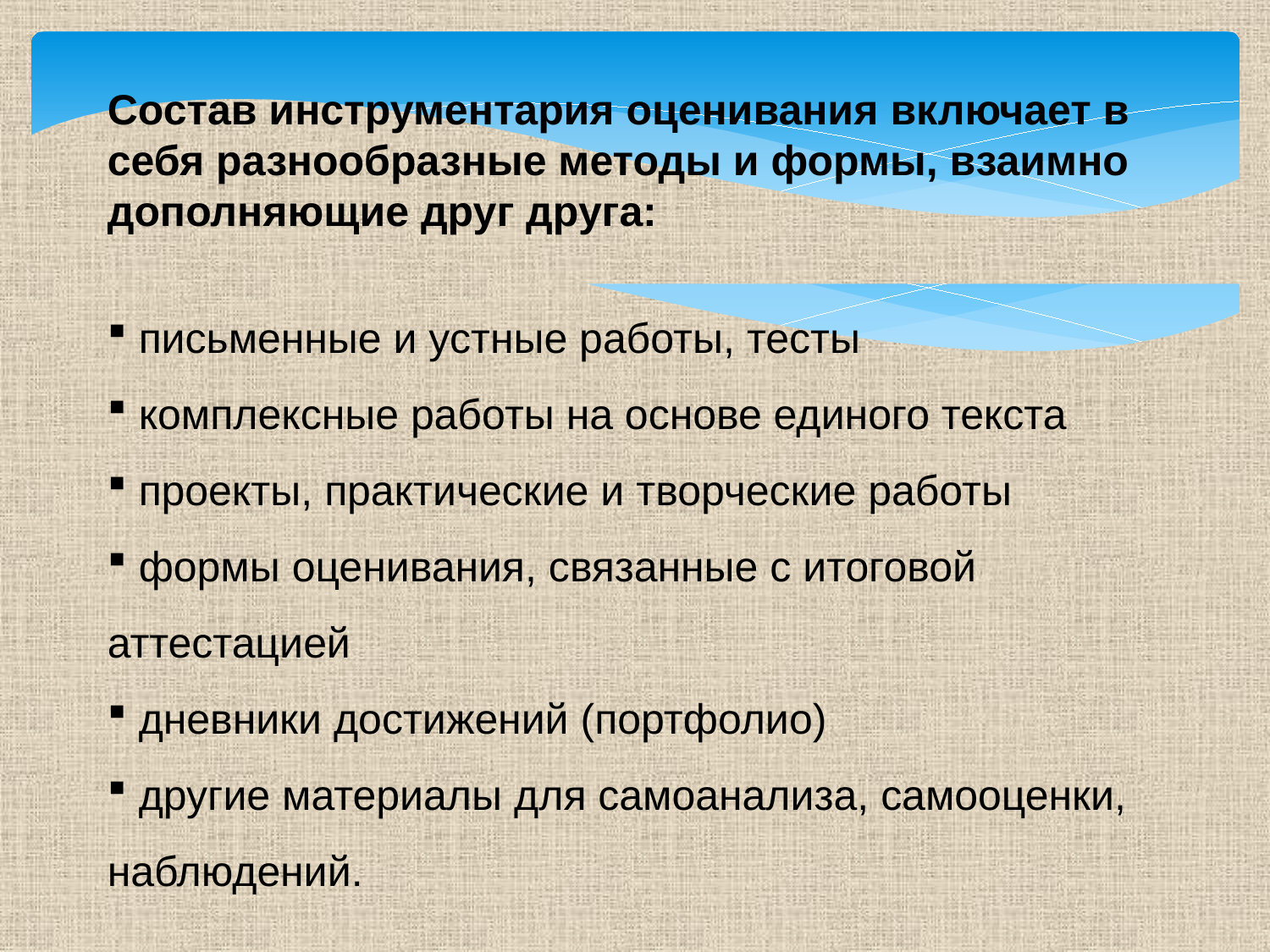

Состав инструментария оценивания включает в себя разнообразные методы и формы, взаимно дополняющие друг друга:

 письменные и устные работы, тесты
 комплексные работы на основе единого текста
 проекты, практические и творческие работы
 формы оценивания, связанные с итоговой аттестацией
 дневники достижений (портфолио)
 другие материалы для самоанализа, самооценки, наблюдений.